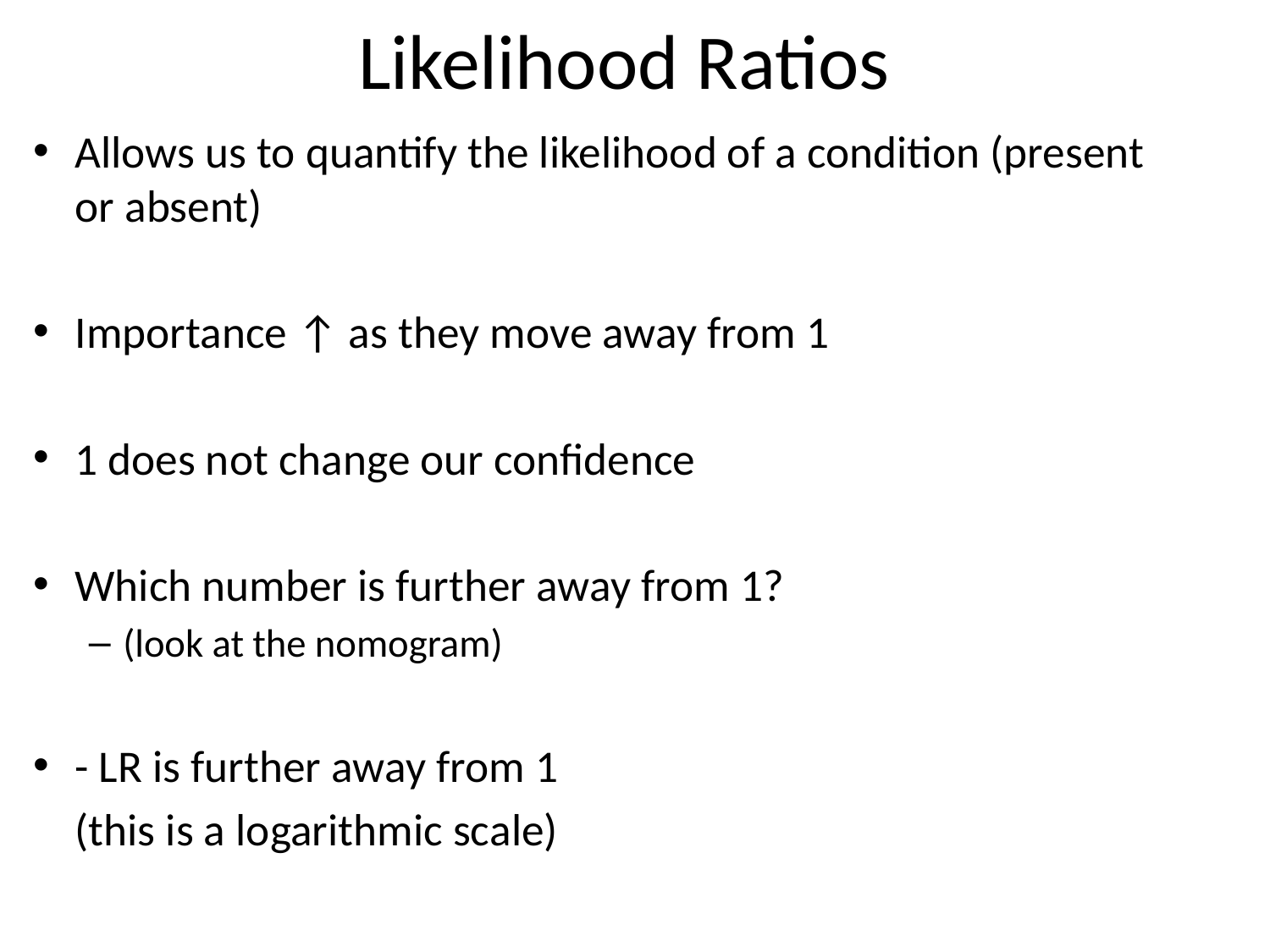

# Likelihood Ratios
Allows us to quantify the likelihood of a condition (present or absent)

Importance ↑ as they move away from 1

1 does not change our confidence

Which number is further away from 1?
(look at the nomogram)

- LR is further away from 1
	(this is a logarithmic scale)